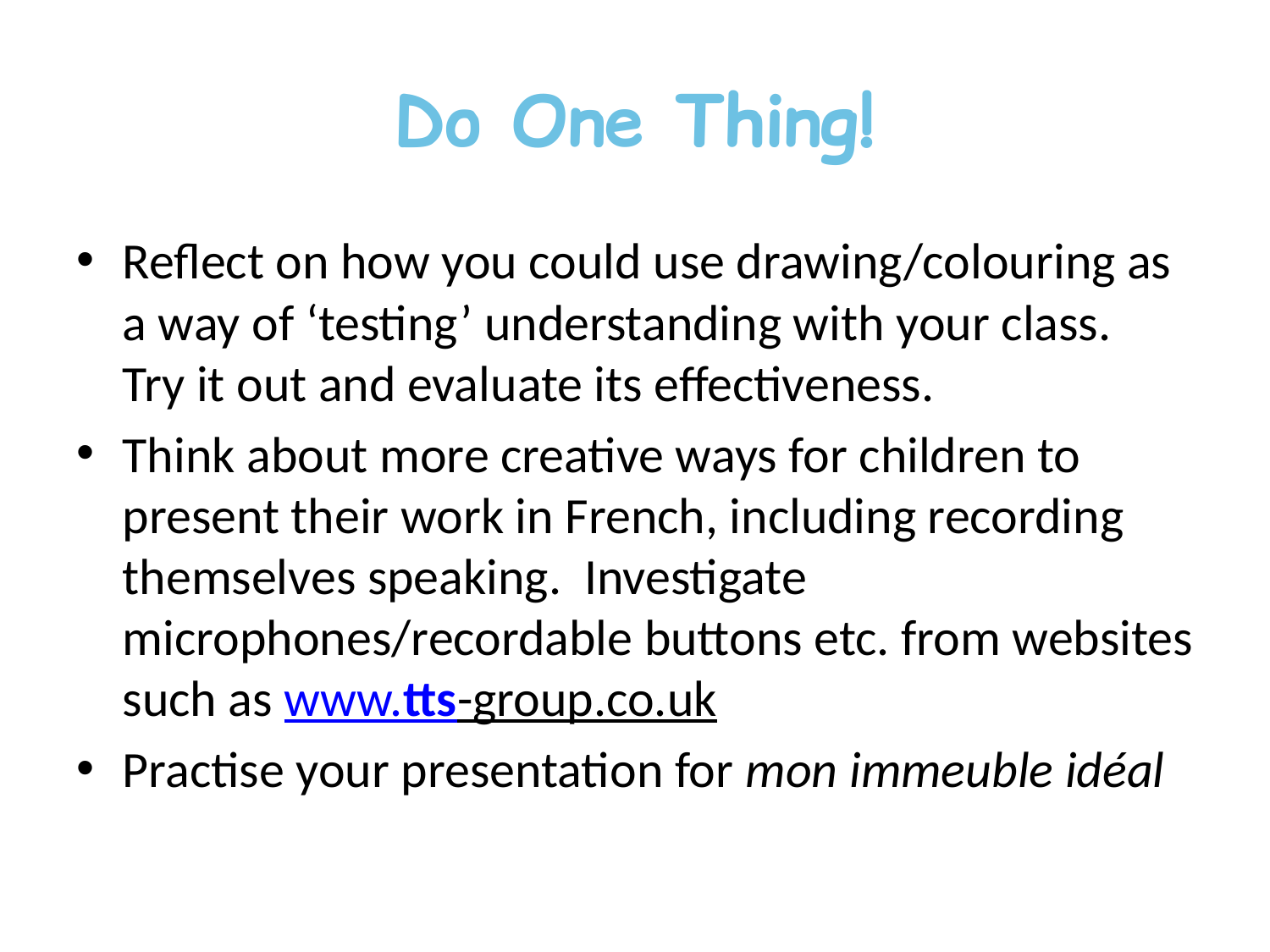

# Do One Thing!
Reflect on how you could use drawing/colouring as a way of ‘testing’ understanding with your class.  Try it out and evaluate its effectiveness.
Think about more creative ways for children to present their work in French, including recording themselves speaking.  Investigate microphones/recordable buttons etc. from websites such as www.tts-group.co.uk
Practise your presentation for mon immeuble idéal